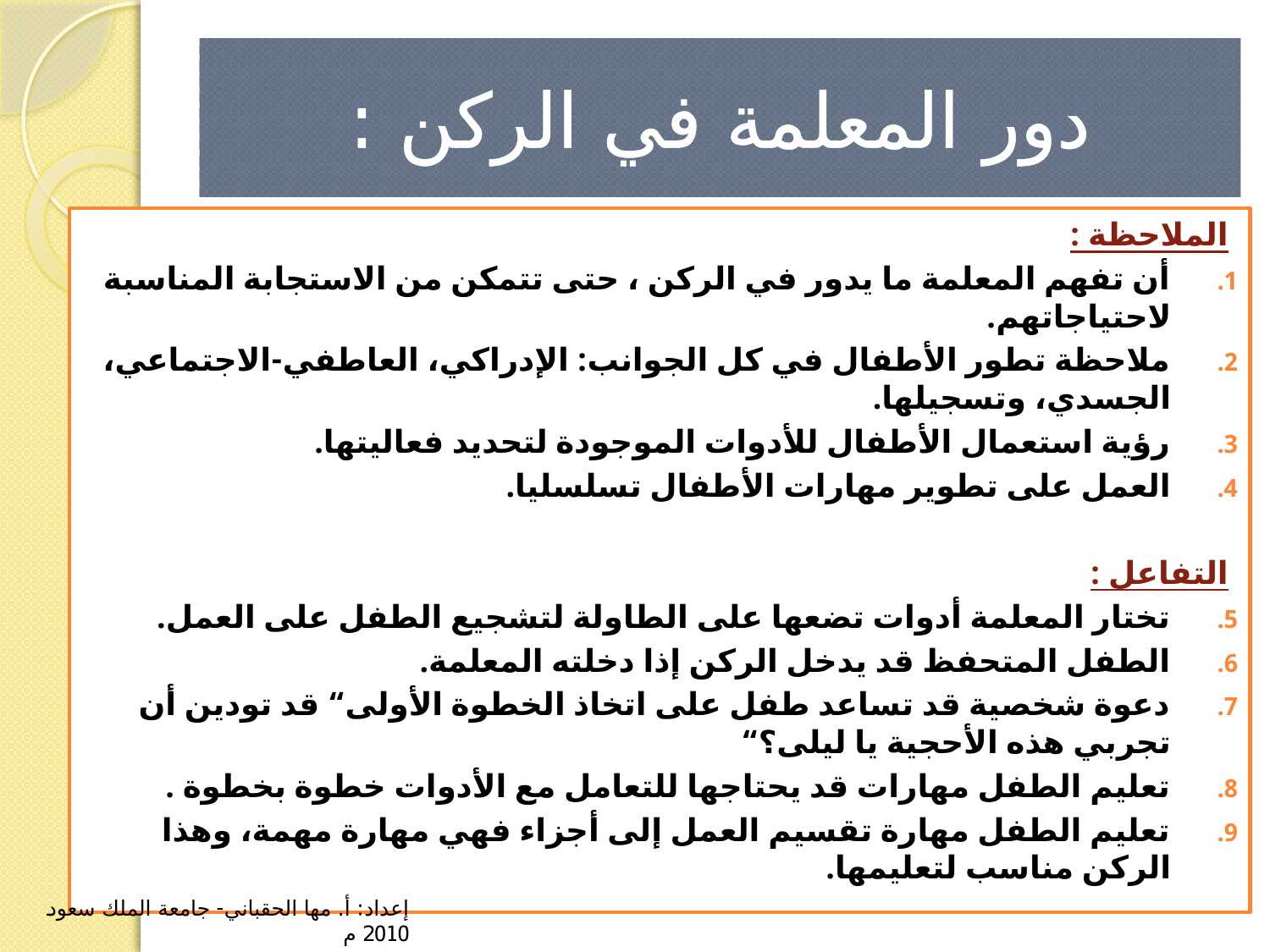

# دور المعلمة في الركن :
الملاحظة :
أن تفهم المعلمة ما يدور في الركن ، حتى تتمكن من الاستجابة المناسبة لاحتياجاتهم.
ملاحظة تطور الأطفال في كل الجوانب: الإدراكي، العاطفي-الاجتماعي، الجسدي، وتسجيلها.
رؤية استعمال الأطفال للأدوات الموجودة لتحديد فعاليتها.
العمل على تطوير مهارات الأطفال تسلسليا.

التفاعل :
تختار المعلمة أدوات تضعها على الطاولة لتشجيع الطفل على العمل.
الطفل المتحفظ قد يدخل الركن إذا دخلته المعلمة.
دعوة شخصية قد تساعد طفل على اتخاذ الخطوة الأولى“ قد تودين أن تجربي هذه الأحجية يا ليلى؟“
تعليم الطفل مهارات قد يحتاجها للتعامل مع الأدوات خطوة بخطوة .
تعليم الطفل مهارة تقسيم العمل إلى أجزاء فهي مهارة مهمة، وهذا الركن مناسب لتعليمها.

إعداد: أ. مها الحقباني- جامعة الملك سعود 2010 م